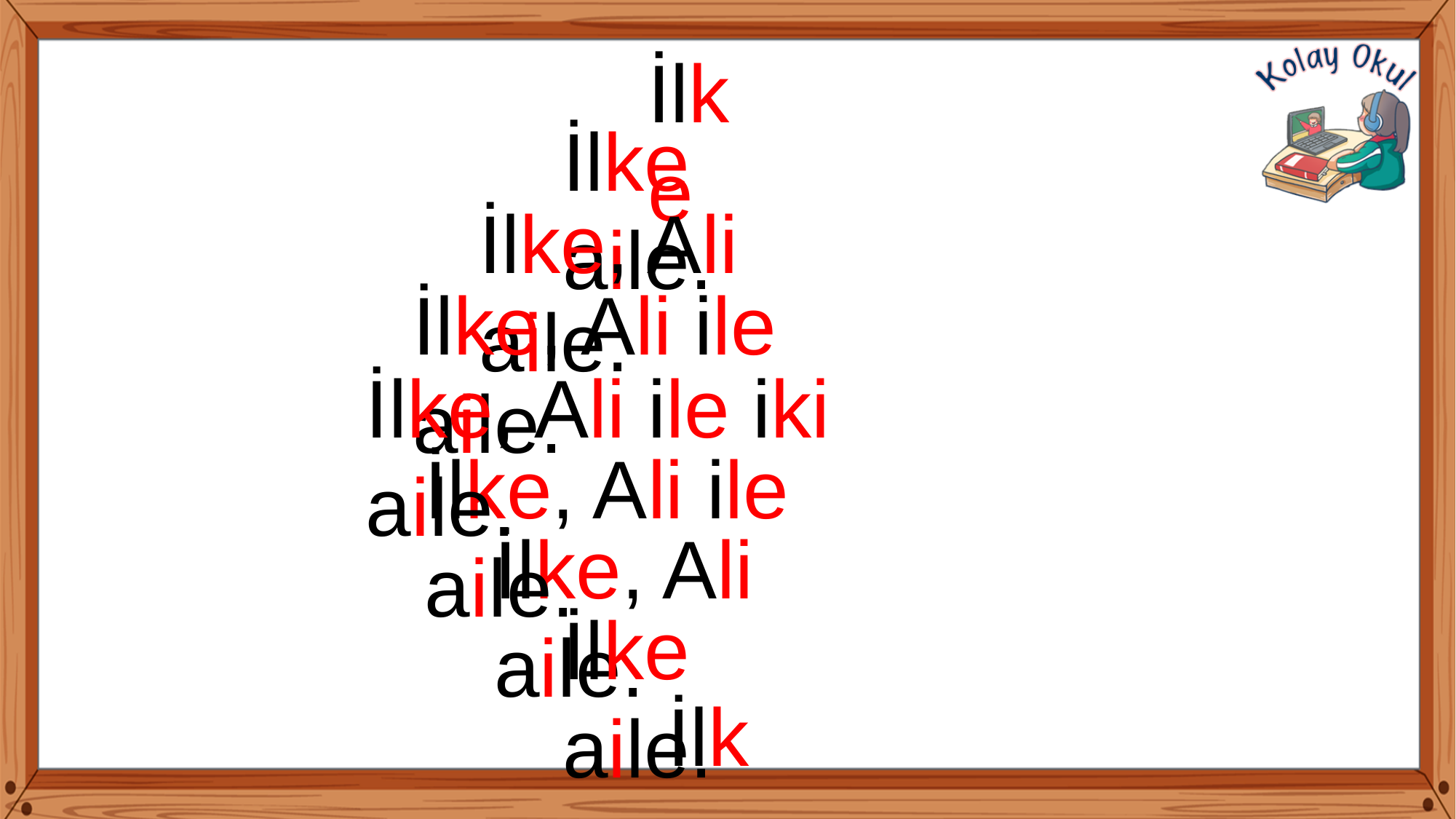

İlke
İlke aile.
İlke, Ali aile.
İlke, Ali ile aile.
İlke, Ali ile iki aile.
İlke, Ali ile aile.
İlke, Ali aile.
İlke aile.
İlke